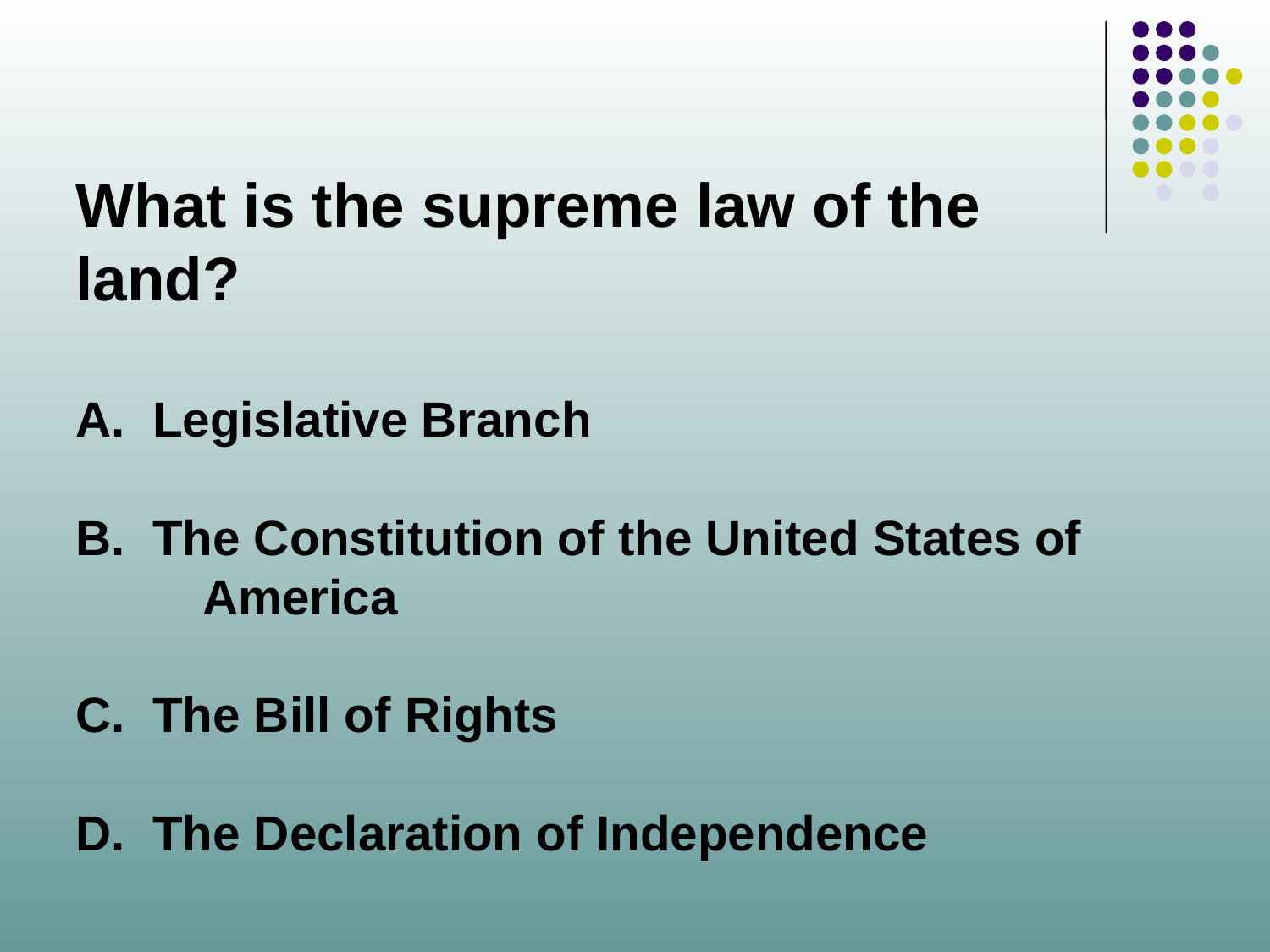

What is the supreme law of the land?
A.  Legislative Branch
B.  The Constitution of the United States of 	America
C.  The Bill of Rights
D.  The Declaration of Independence